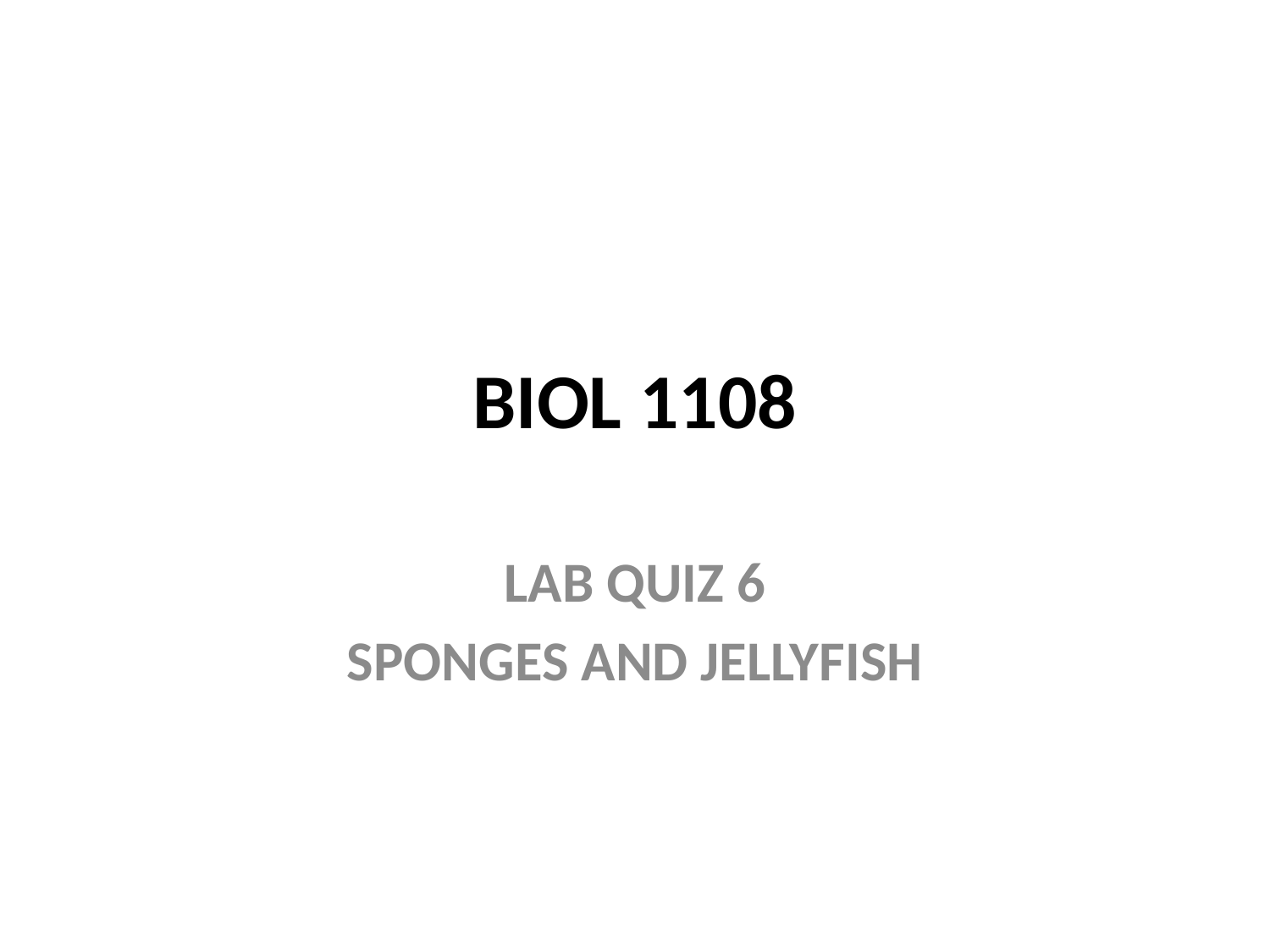

# BIOL 1108
LAB QUIZ 6
SPONGES AND JELLYFISH